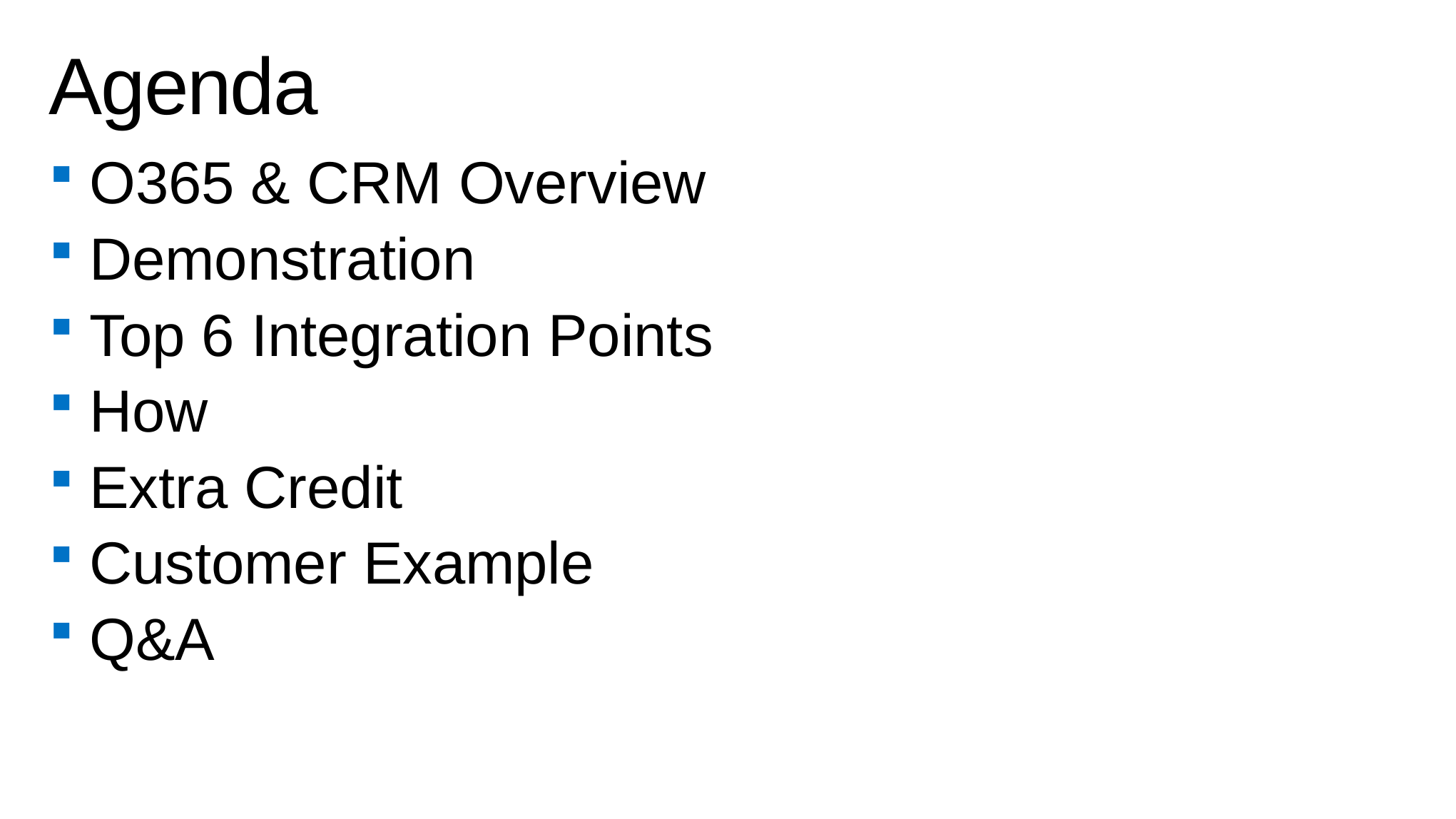

# Agenda
O365 & CRM Overview
Demonstration
Top 6 Integration Points
How
Extra Credit
Customer Example
Q&A